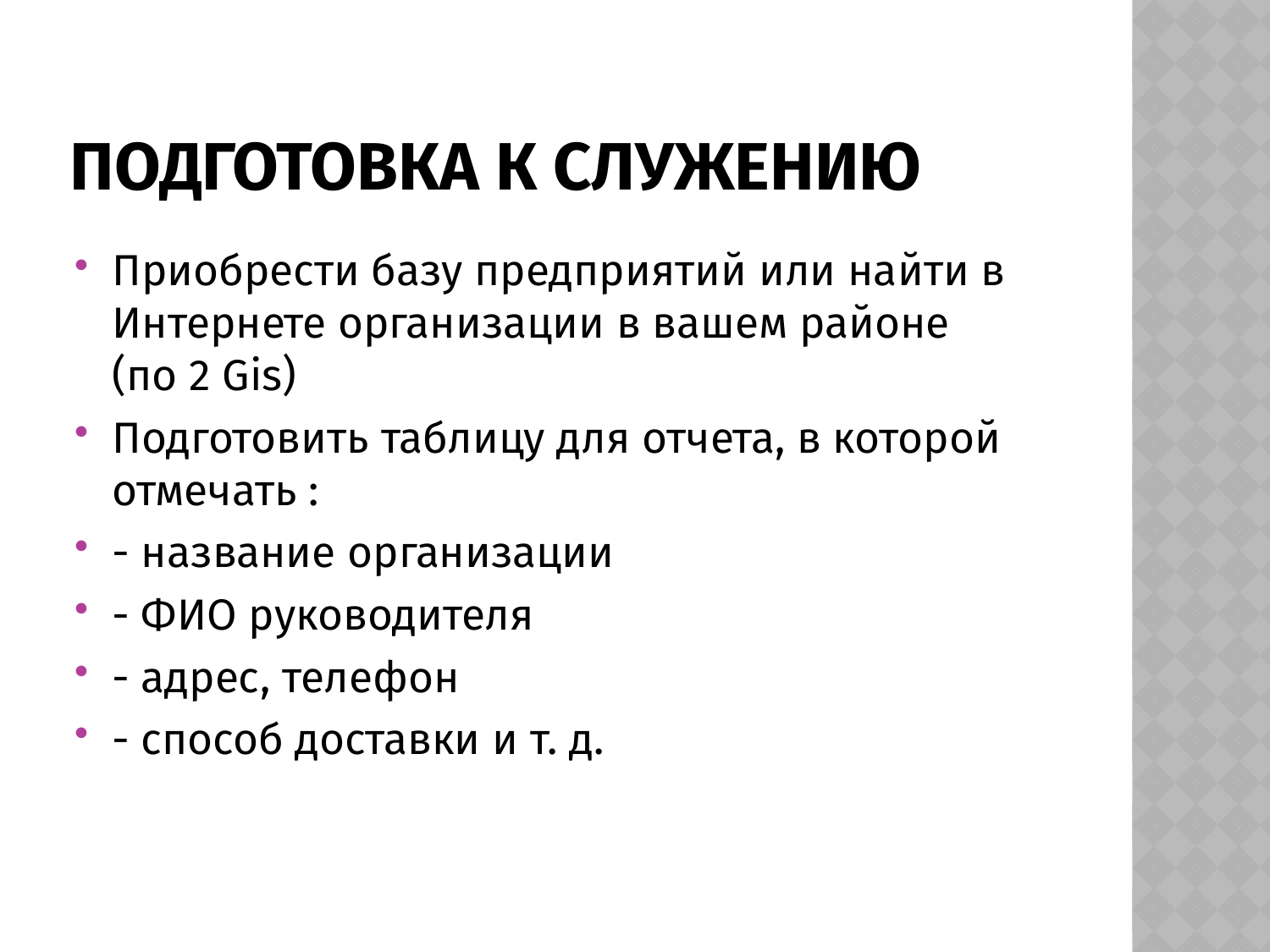

# ПОДГОТОВКА К СЛУЖЕНИЮ
Приобрести базу предприятий или найти в Интернете организации в вашем районе     (по 2 Gis)
Подготовить таблицу для отчета, в которой отмечать :
- название организации
- ФИО руководителя
- адрес, телефон
- способ доставки и т. д.